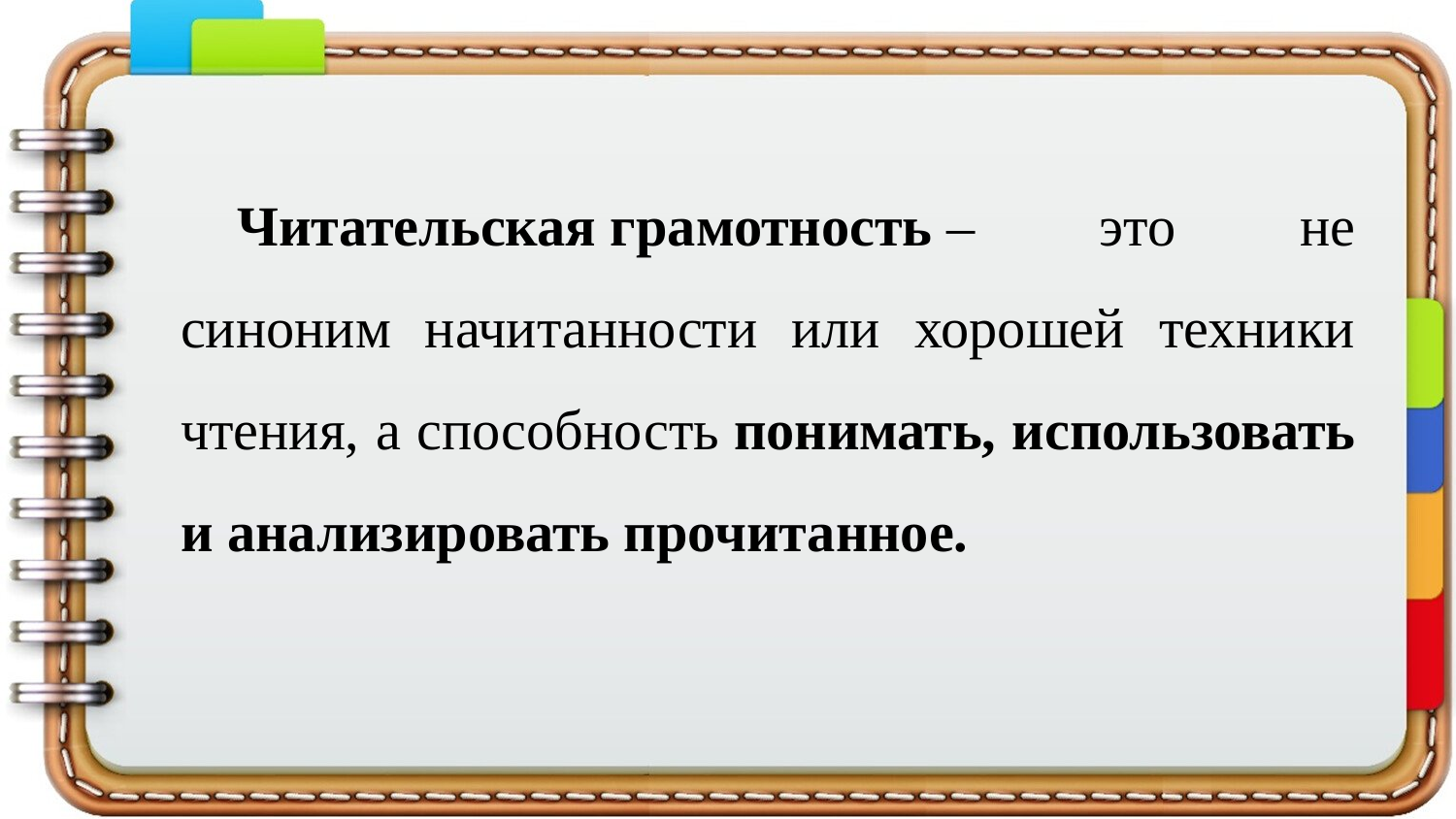

# Читательская грамотность – это не синоним начитанности или хорошей техники чтения, а способность понимать, использовать и анализировать прочитанное.